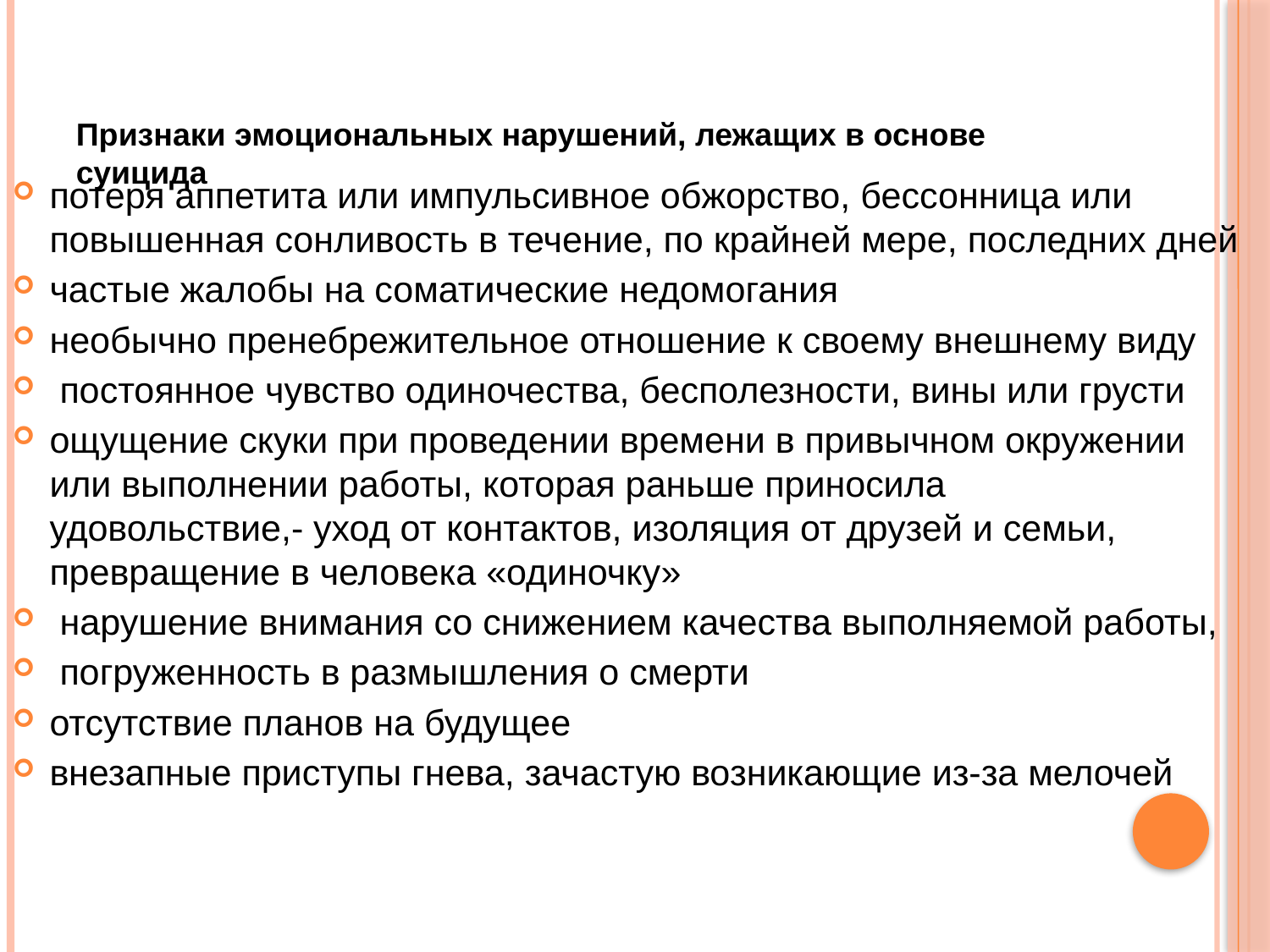

# Признаки эмоциональных нарушений, лежащих в основе суицида
потеря аппетита или импульсивное обжорство, бессонница или повышенная сонливость в течение, по крайней мере, последних дней
частые жалобы на соматические недомогания
необычно пренебрежительное отношение к своему внешнему виду
 постоянное чувство одиночества, бесполезности, вины или грусти
ощущение скуки при проведении времени в привычном окружении или выполнении работы, которая раньше приносила удовольствие,- уход от контактов, изоляция от друзей и семьи, превращение в человека «одиночку»
 нарушение внимания со снижением качества выполняемой работы,
 погруженность в размышления о смерти
отсутствие планов на будущее
внезапные приступы гнева, зачастую возникающие из-за мелочей